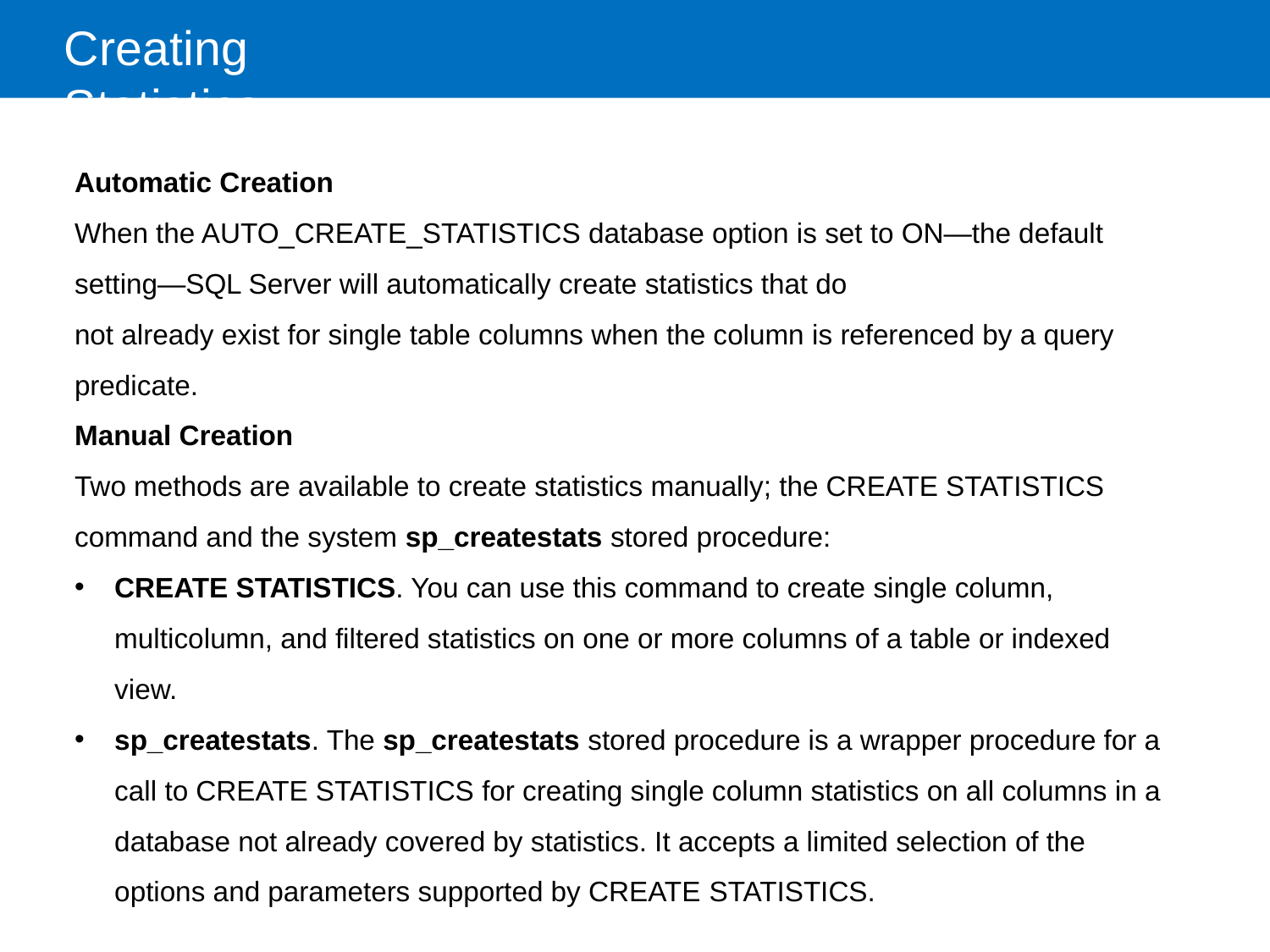

# Creating Statistics
Automatic Creation
When the AUTO_CREATE_STATISTICS database option is set to ON—the default setting—SQL Server will automatically create statistics that do
not already exist for single table columns when the column is referenced by a query predicate.
Manual Creation
Two methods are available to create statistics manually; the CREATE STATISTICS command and the system sp_createstats stored procedure:
CREATE STATISTICS. You can use this command to create single column, multicolumn, and filtered statistics on one or more columns of a table or indexed view.
sp_createstats. The sp_createstats stored procedure is a wrapper procedure for a call to CREATE STATISTICS for creating single column statistics on all columns in a database not already covered by statistics. It accepts a limited selection of the options and parameters supported by CREATE STATISTICS.